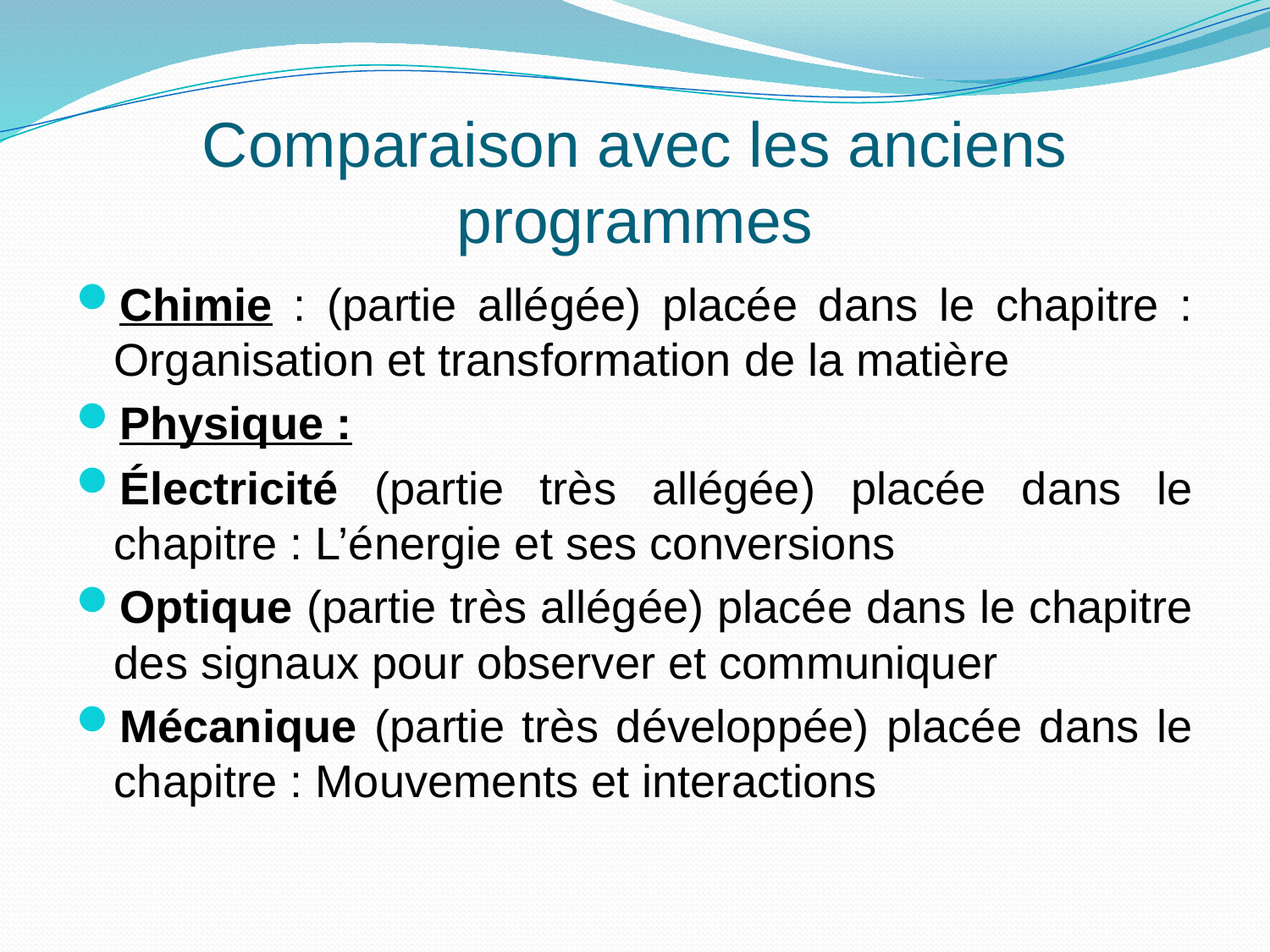

# Comparaison avec les anciens programmes
Chimie : (partie allégée) placée dans le chapitre : Organisation et transformation de la matière
Physique :
Électricité (partie très allégée) placée dans le chapitre : L’énergie et ses conversions
Optique (partie très allégée) placée dans le chapitre des signaux pour observer et communiquer
Mécanique (partie très développée) placée dans le chapitre : Mouvements et interactions